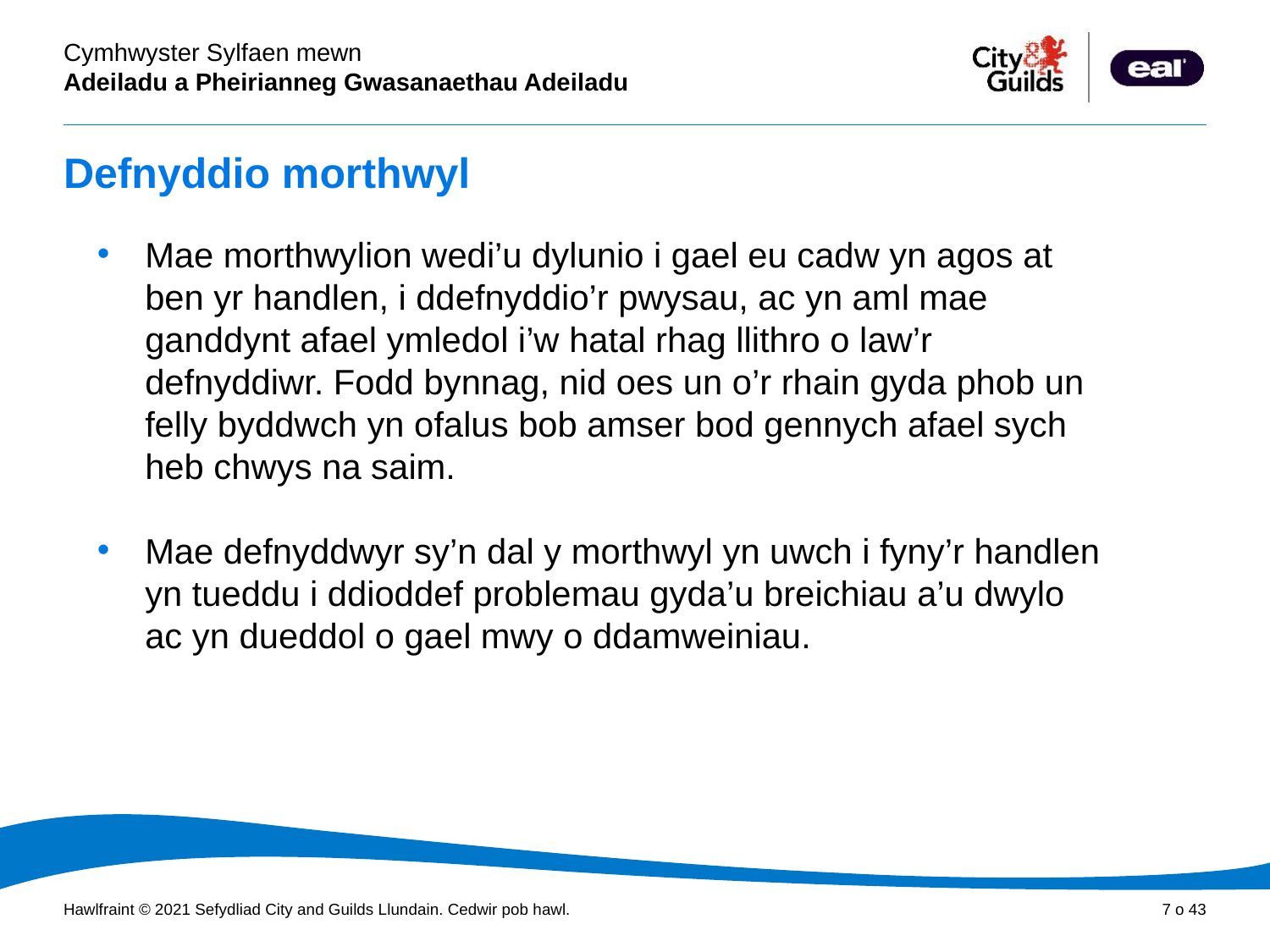

# Defnyddio morthwyl
Mae morthwylion wedi’u dylunio i gael eu cadw yn agos at ben yr handlen, i ddefnyddio’r pwysau, ac yn aml mae ganddynt afael ymledol i’w hatal rhag llithro o law’r defnyddiwr. Fodd bynnag, nid oes un o’r rhain gyda phob un felly byddwch yn ofalus bob amser bod gennych afael sych heb chwys na saim.
Mae defnyddwyr sy’n dal y morthwyl yn uwch i fyny’r handlen yn tueddu i ddioddef problemau gyda’u breichiau a’u dwylo ac yn dueddol o gael mwy o ddamweiniau.